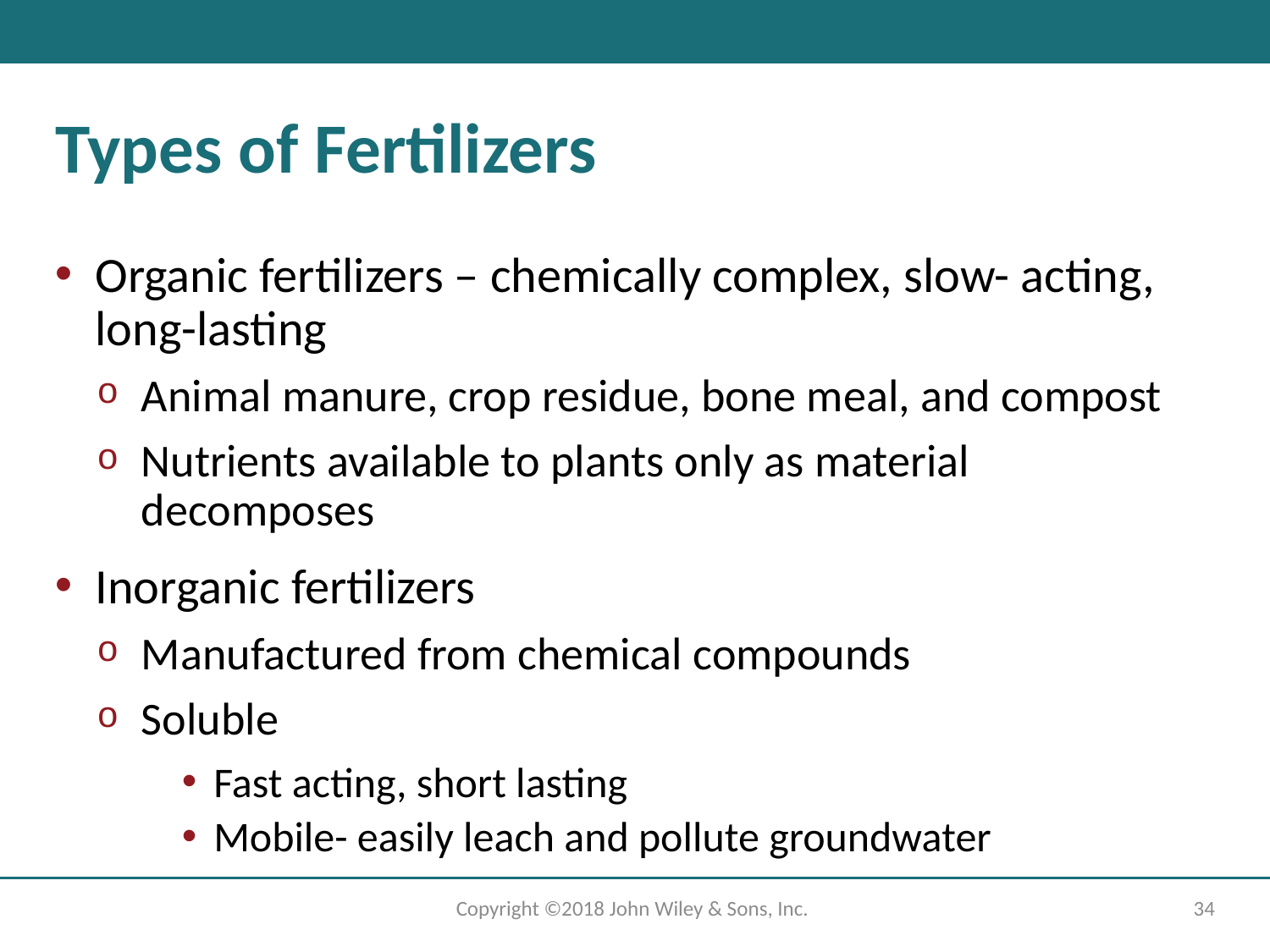

# Types of Fertilizers
Organic fertilizers – chemically complex, slow- acting, long-lasting
Animal manure, crop residue, bone meal, and compost
Nutrients available to plants only as material decomposes
Inorganic fertilizers
Manufactured from chemical compounds
Soluble
Fast acting, short lasting
Mobile- easily leach and pollute groundwater
Copyright ©2018 John Wiley & Sons, Inc.
34